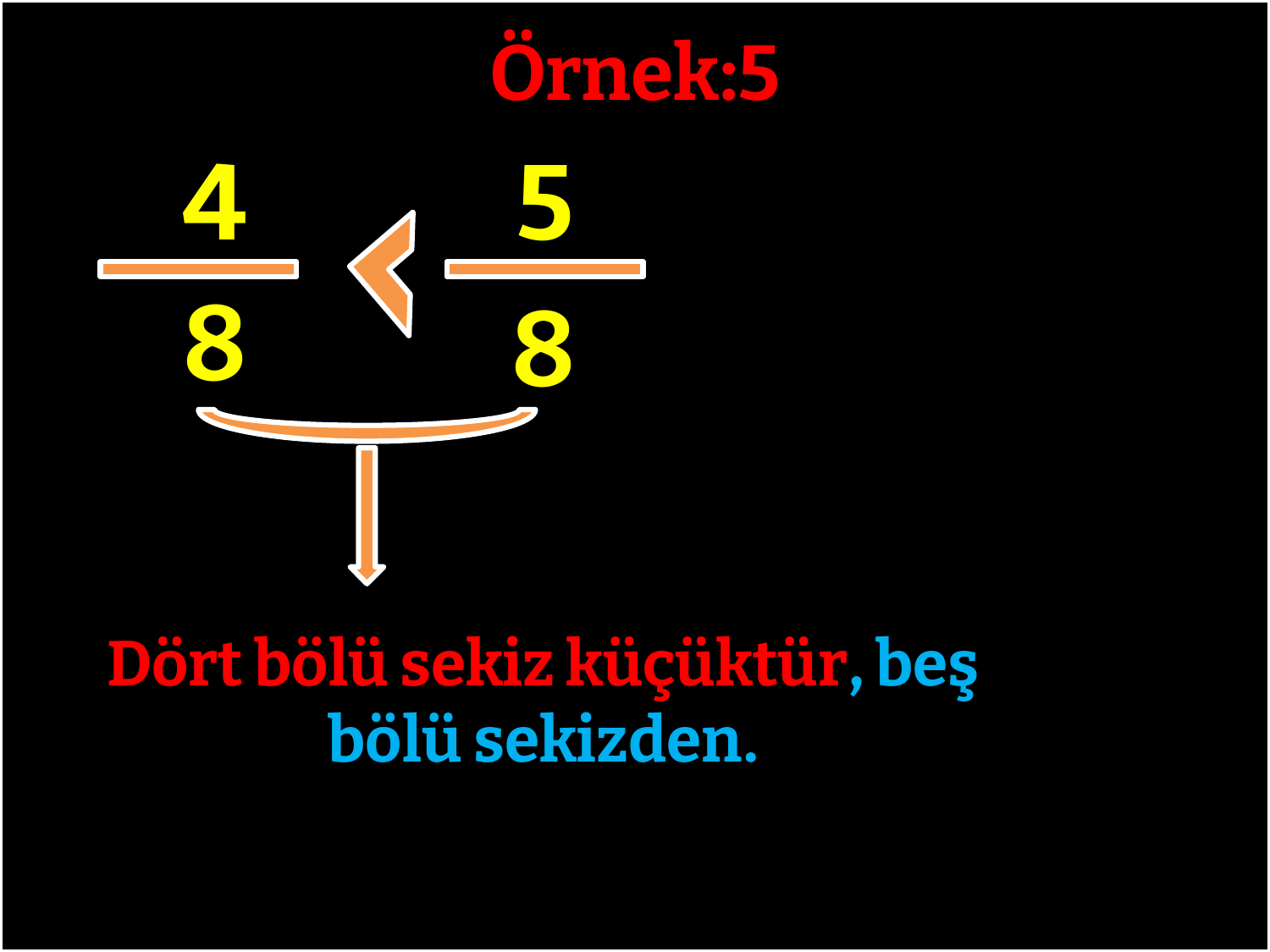

Örnek:5
4
5

8
8
#

Dört bölü sekiz küçüktür, beş bölü sekizden.